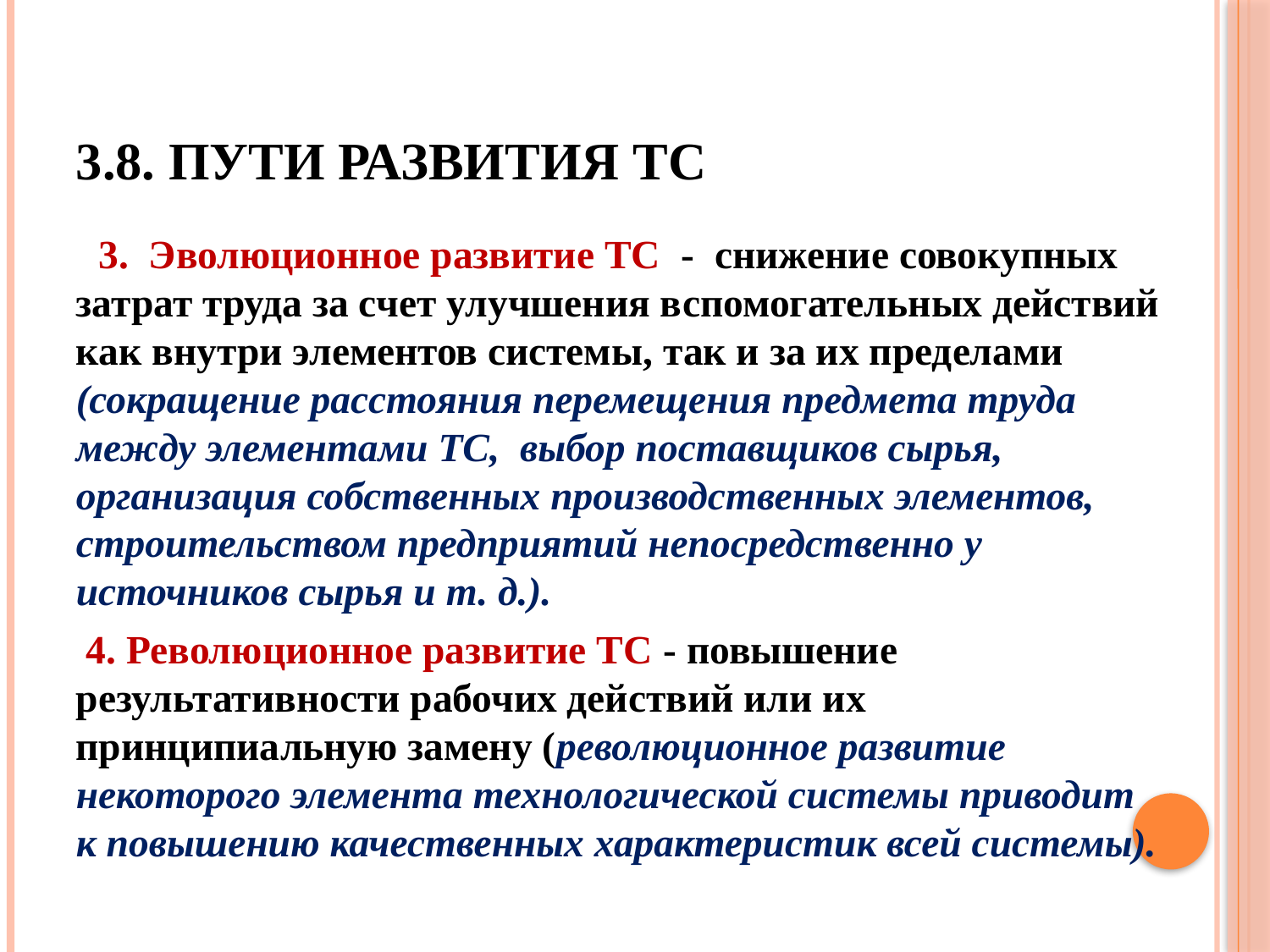

# 3.8. Пути развития ТС
  3.  Эволюционное развитие ТС  -  снижение совокупных затрат труда за счет улучшения вспомогательных действий как внутри элементов системы, так и за их пределами (сокращение расстояния перемещения предмета труда между элементами ТС,  выбор поставщиков сырья, организация собственных производственных элементов, строительством предприятий непосредственно у источников сырья и т. д.).
 4. Революционное развитие ТС - повышение результативности рабочих действий или их принципиальную замену (революционное развитие некоторого элемента технологической системы приводит к повышению качественных характеристик всей системы).